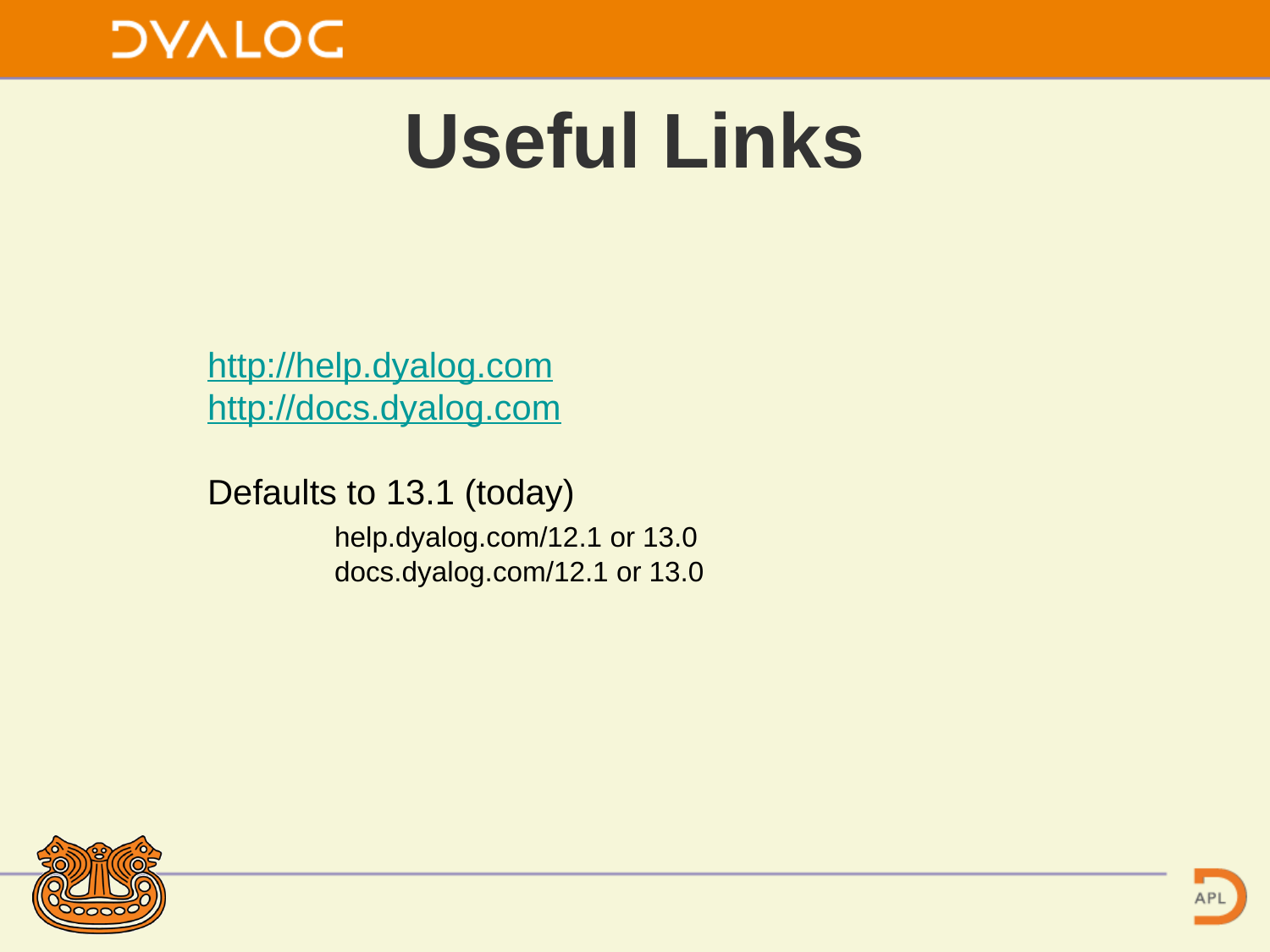

# Useful Links
http://help.dyalog.com
http://docs.dyalog.com

Defaults to 13.1 (today)
	help.dyalog.com/12.1 or 13.0
	docs.dyalog.com/12.1 or 13.0